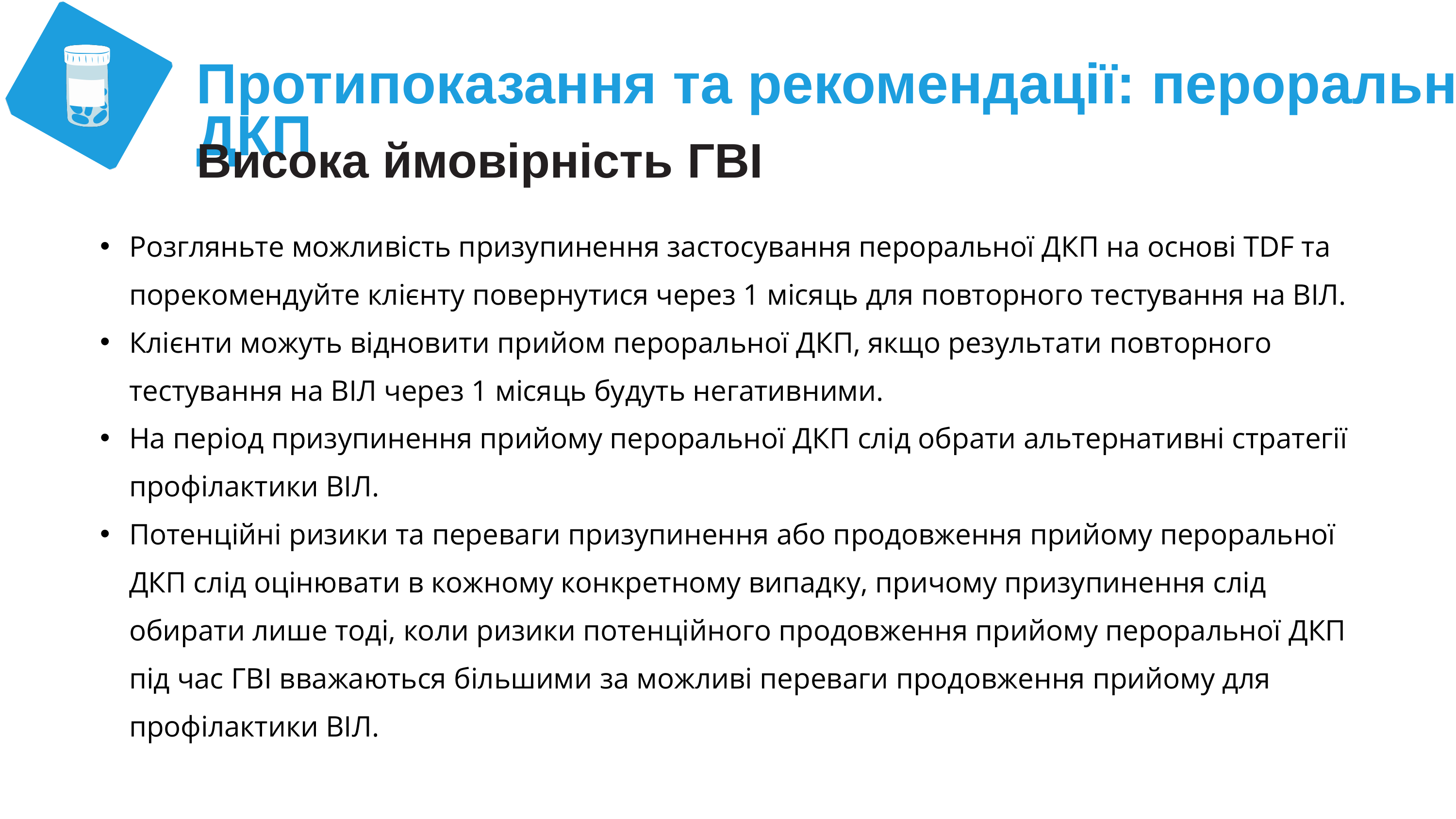

Протипоказання та рекомендації: пероральна ДКП
Висока ймовірність ГВІ
Розгляньте можливість призупинення застосування пероральної ДКП на основі TDF та порекомендуйте клієнту повернутися через 1 місяць для повторного тестування на ВІЛ.
Клієнти можуть відновити прийом пероральної ДКП, якщо результати повторного тестування на ВІЛ через 1 місяць будуть негативними.
На період призупинення прийому пероральної ДКП слід обрати альтернативні стратегії профілактики ВІЛ.
Потенційні ризики та переваги призупинення або продовження прийому пероральної ДКП слід оцінювати в кожному конкретному випадку, причому призупинення слід обирати лише тоді, коли ризики потенційного продовження прийому пероральної ДКП під час ГВІ вважаються більшими за можливі переваги продовження прийому для профілактики ВІЛ.